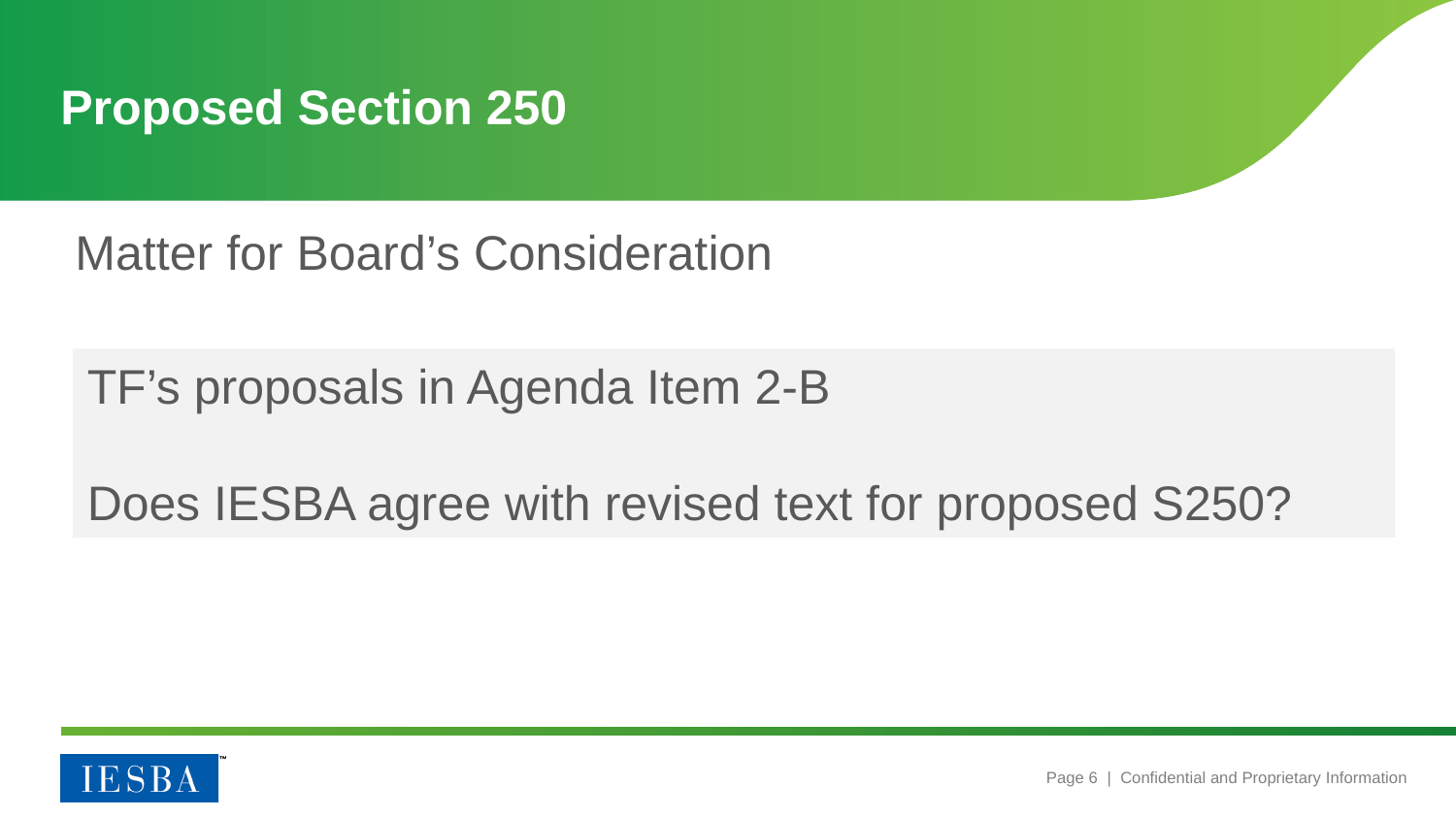

# Proposed Section 250
Matter for Board’s Consideration

TF’s proposals in Agenda Item 2-B

Does IESBA agree with revised text for proposed S250?